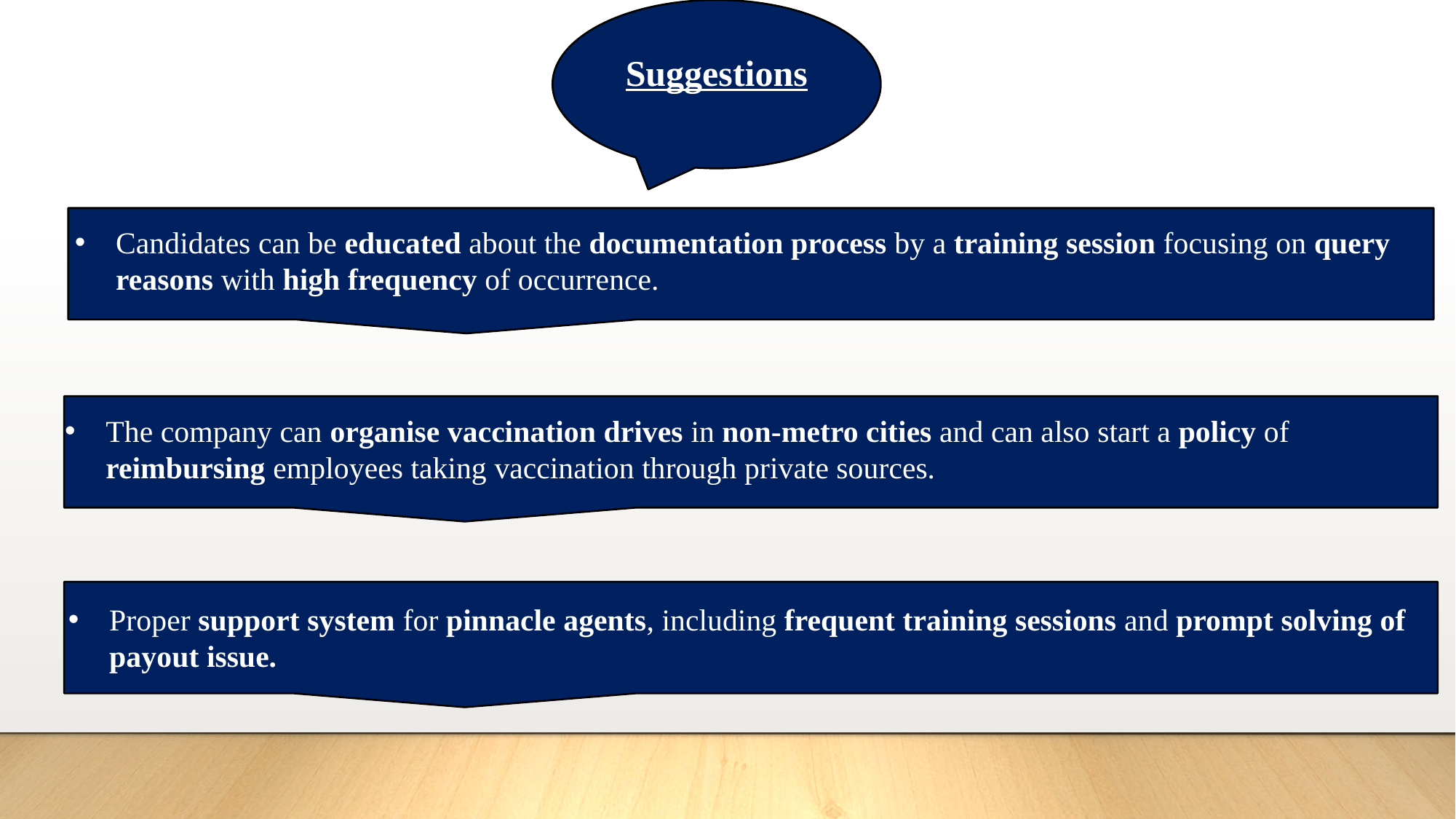

Suggestions

Candidates can be educated about the documentation process by a training session focusing on query reasons with high frequency of occurrence.

The company can organise vaccination drives in non-metro cities and can also start a policy of reimbursing employees taking vaccination through private sources.

Proper support system for pinnacle agents, including frequent training sessions and prompt solving of payout issue.